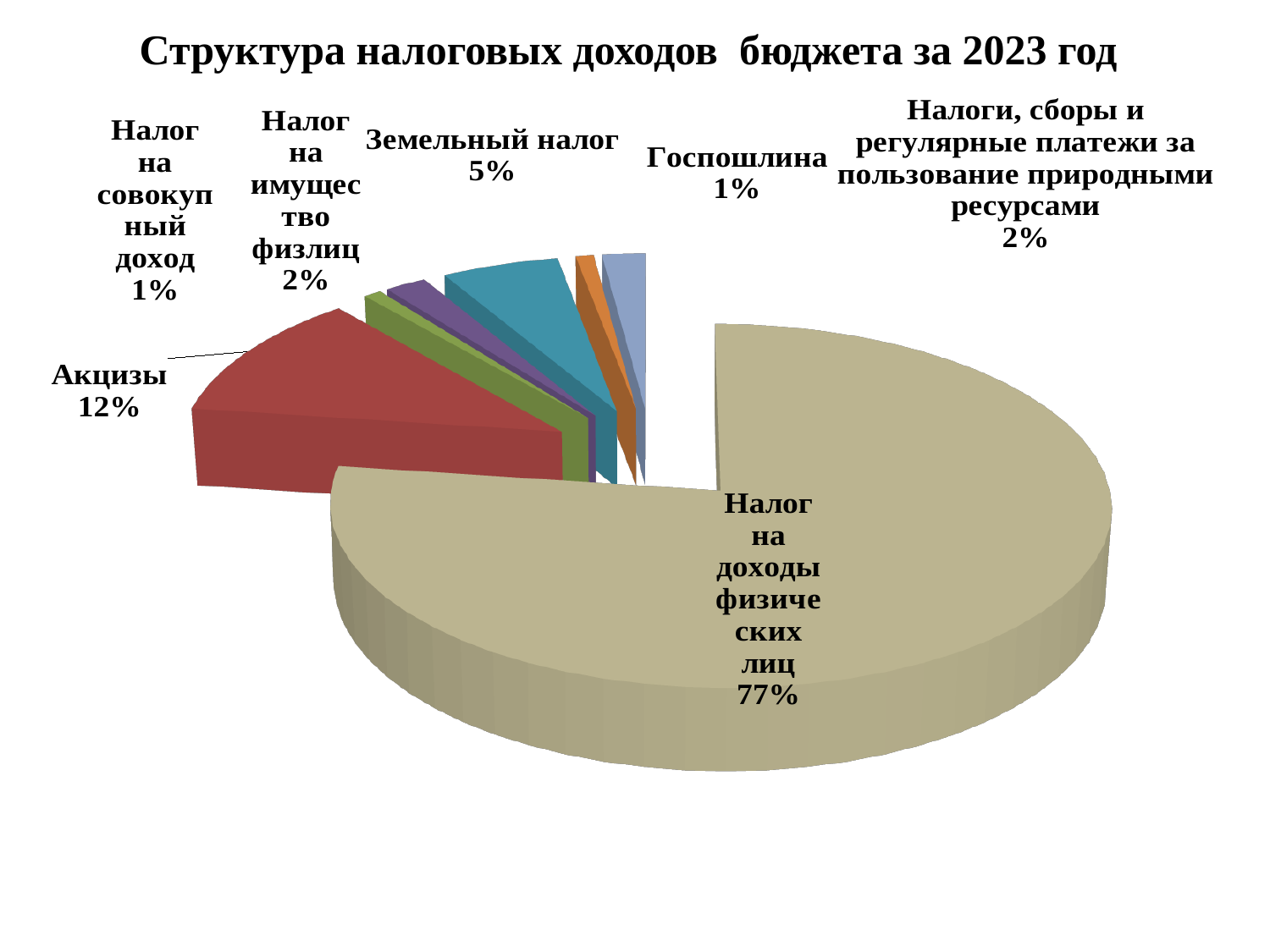

# Структура налоговых доходов  бюджета за 2023 год

[unsupported chart]